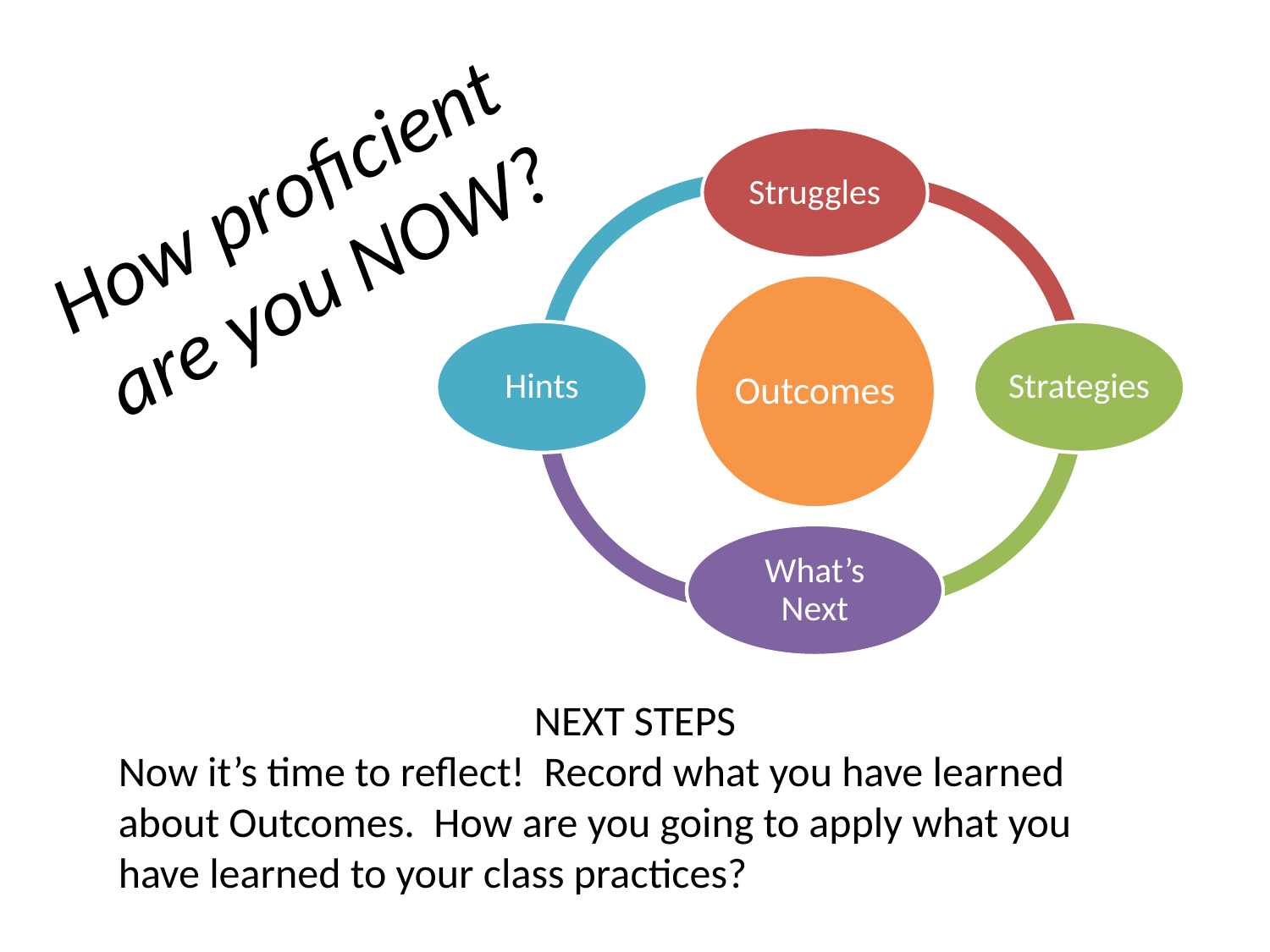

# How proficient are you NOW?
Outcomes
Struggles
Strategies
What’s Next
Hints
NEXT STEPS
Now it’s time to reflect!  Record what you have learned about Outcomes.  How are you going to apply what you have learned to your class practices?